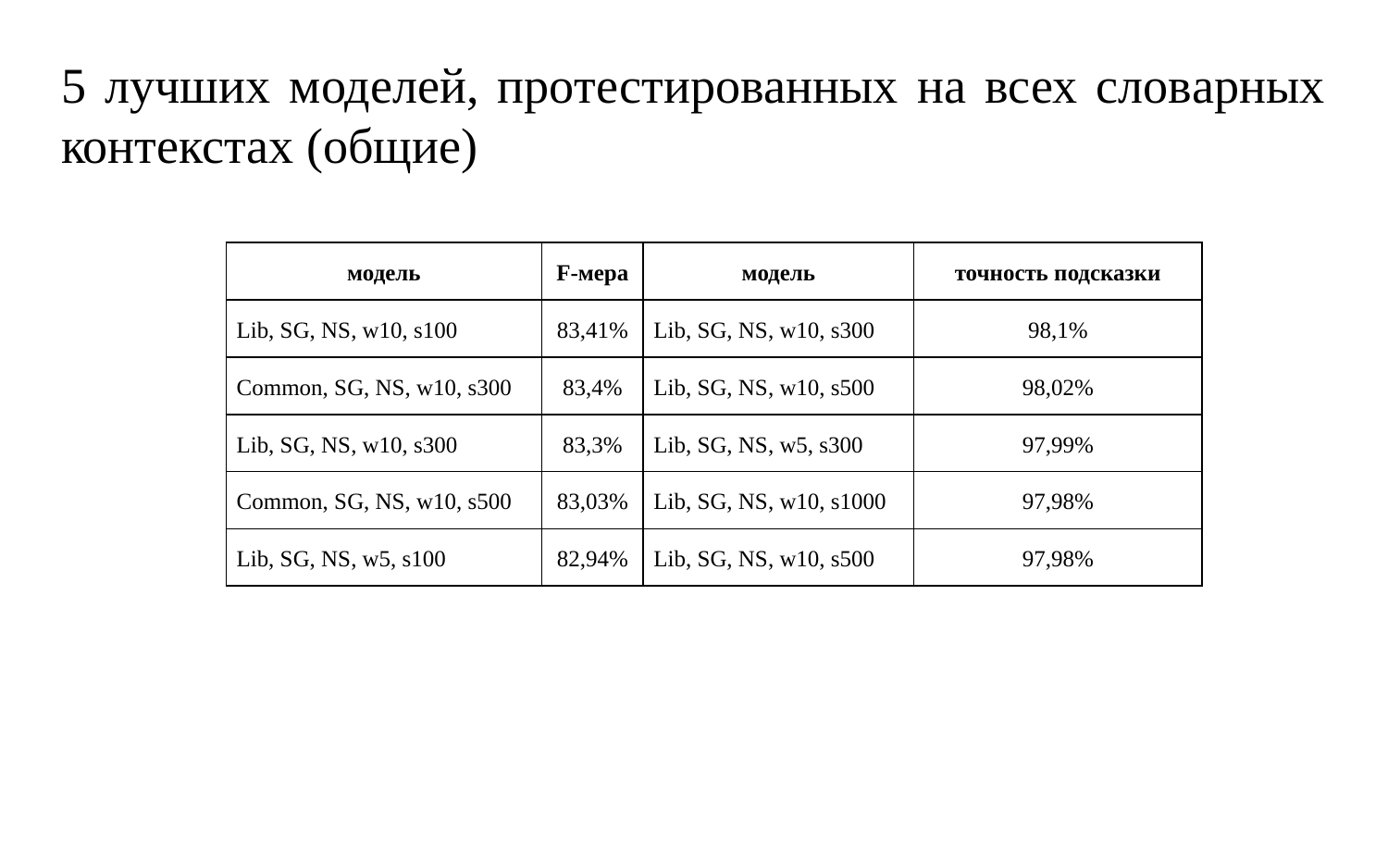

# 5 лучших моделей, протестированных на всех словарных контекстах (общие)
| модель | F-мера | модель | точность подсказки |
| --- | --- | --- | --- |
| Lib, SG, NS, w10, s100 | 83,41% | Lib, SG, NS, w10, s300 | 98,1% |
| Common, SG, NS, w10, s300 | 83,4% | Lib, SG, NS, w10, s500 | 98,02% |
| Lib, SG, NS, w10, s300 | 83,3% | Lib, SG, NS, w5, s300 | 97,99% |
| Common, SG, NS, w10, s500 | 83,03% | Lib, SG, NS, w10, s1000 | 97,98% |
| Lib, SG, NS, w5, s100 | 82,94% | Lib, SG, NS, w10, s500 | 97,98% |